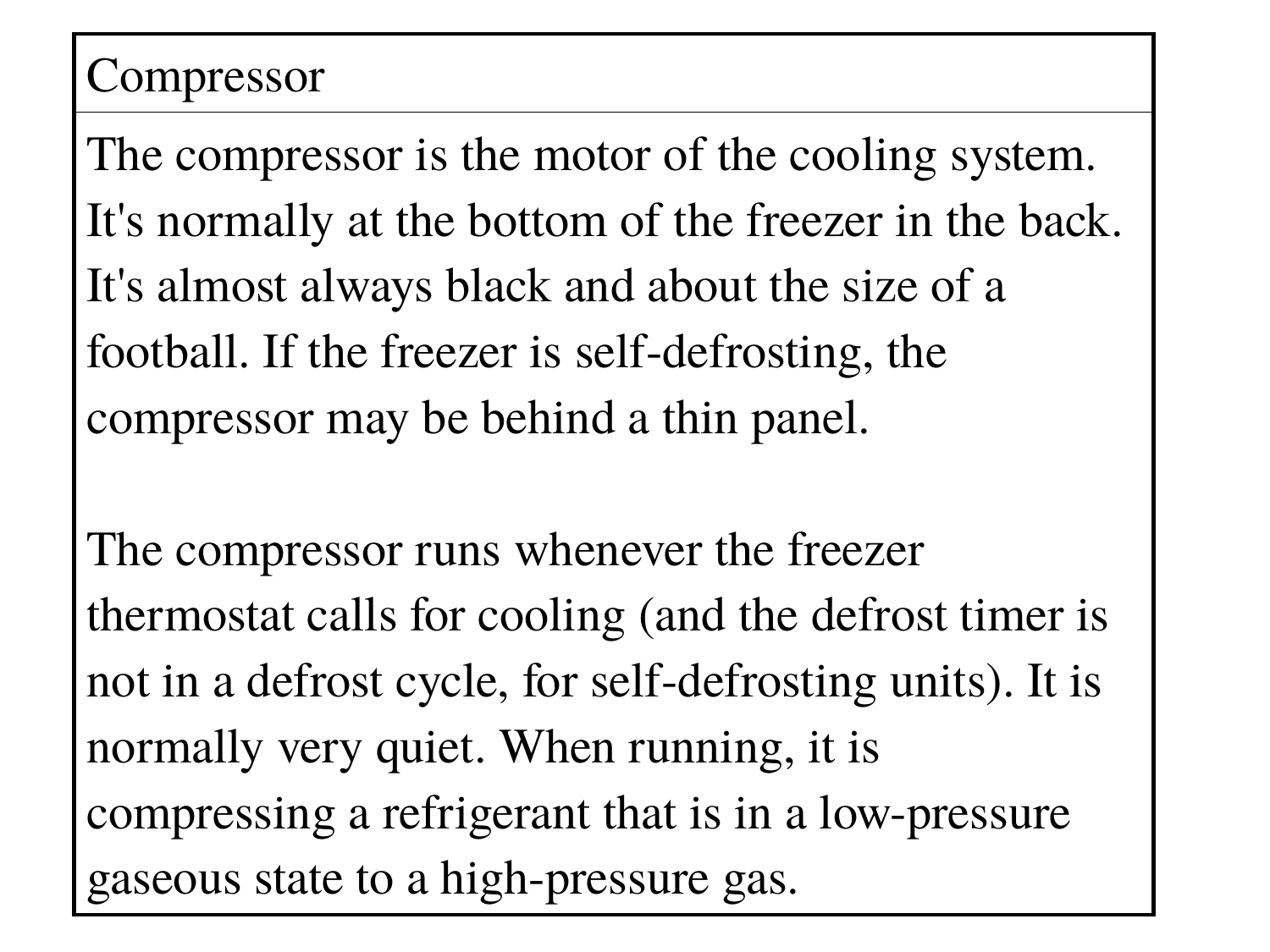

| Compressor |
| --- |
| The compressor is the motor of the cooling system. It's normally at the bottom of the freezer in the back. It's almost always black and about the size of a football. If the freezer is self-defrosting, the compressor may be behind a thin panel. The compressor runs whenever the freezer thermostat calls for cooling (and the defrost timer is not in a defrost cycle, for self-defrosting units). It is normally very quiet. When running, it is compressing a refrigerant that is in a low-pressure gaseous state to a high-pressure gas. |